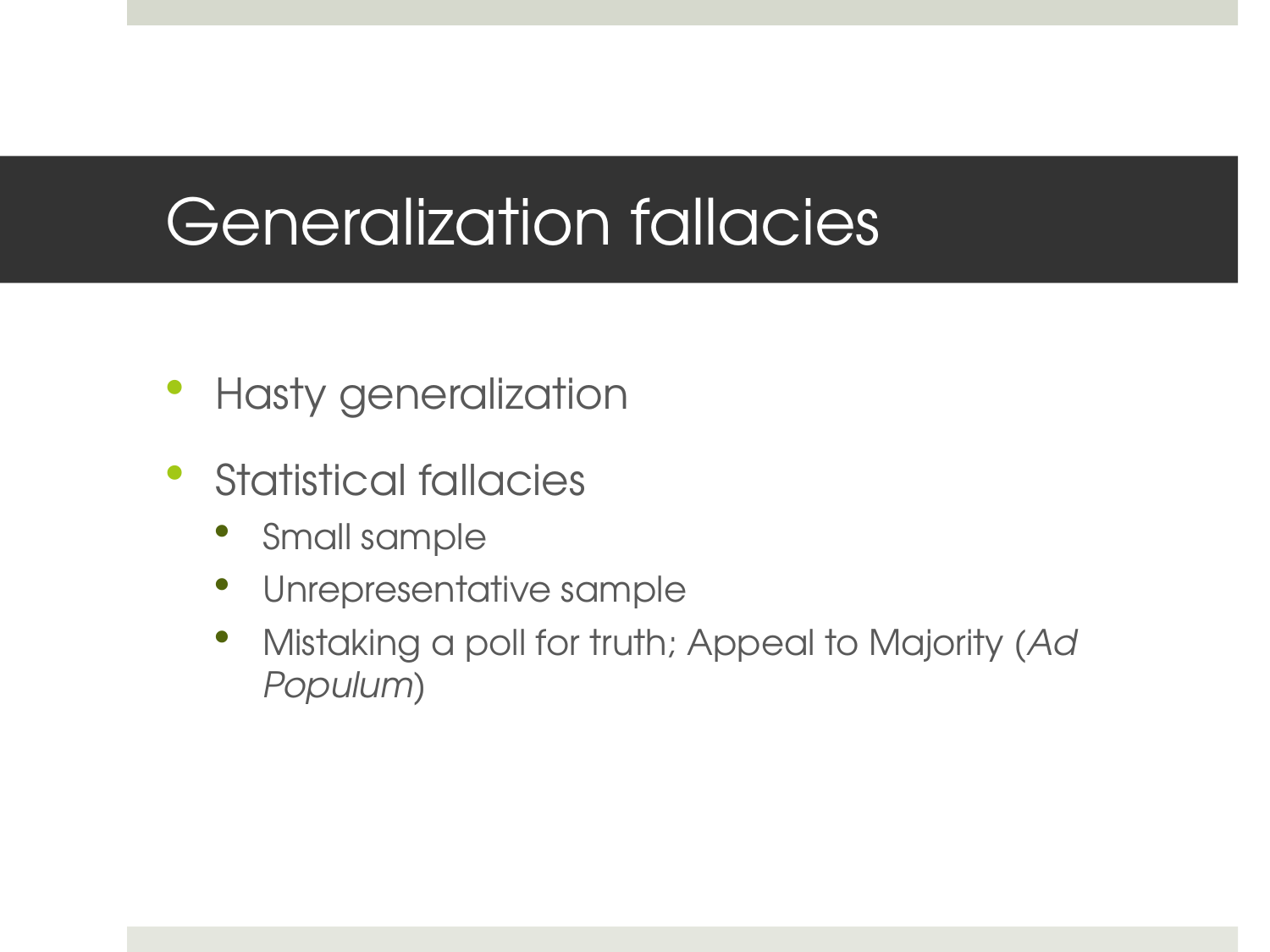

# Generalization fallacies
Hasty generalization
Statistical fallacies
Small sample
Unrepresentative sample
Mistaking a poll for truth; Appeal to Majority (Ad Populum)